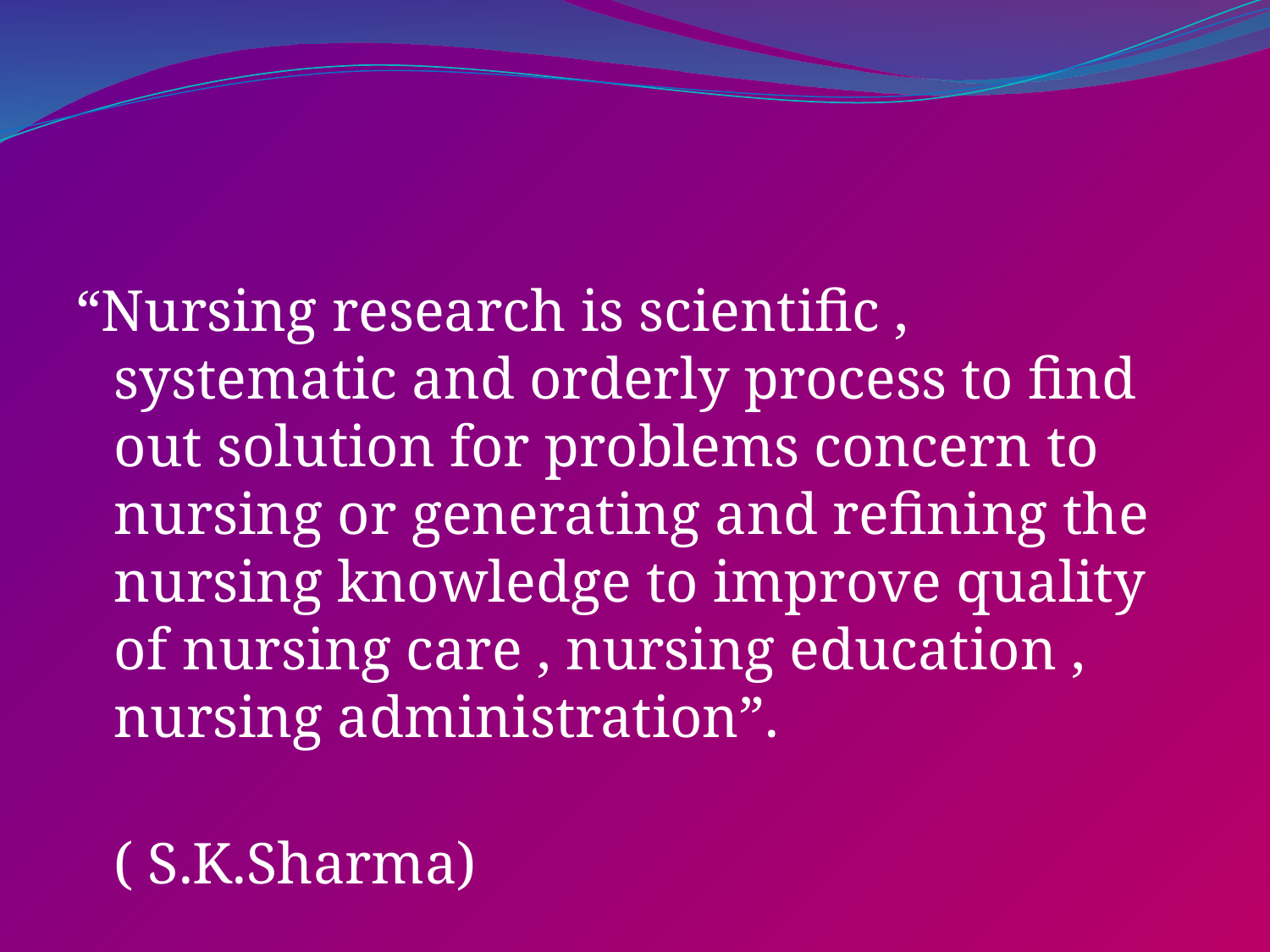

“Nursing research is scientific , systematic and orderly process to find out solution for problems concern to nursing or generating and refining the nursing knowledge to improve quality of nursing care , nursing education , nursing administration”.
                                                      ( S.K.Sharma)